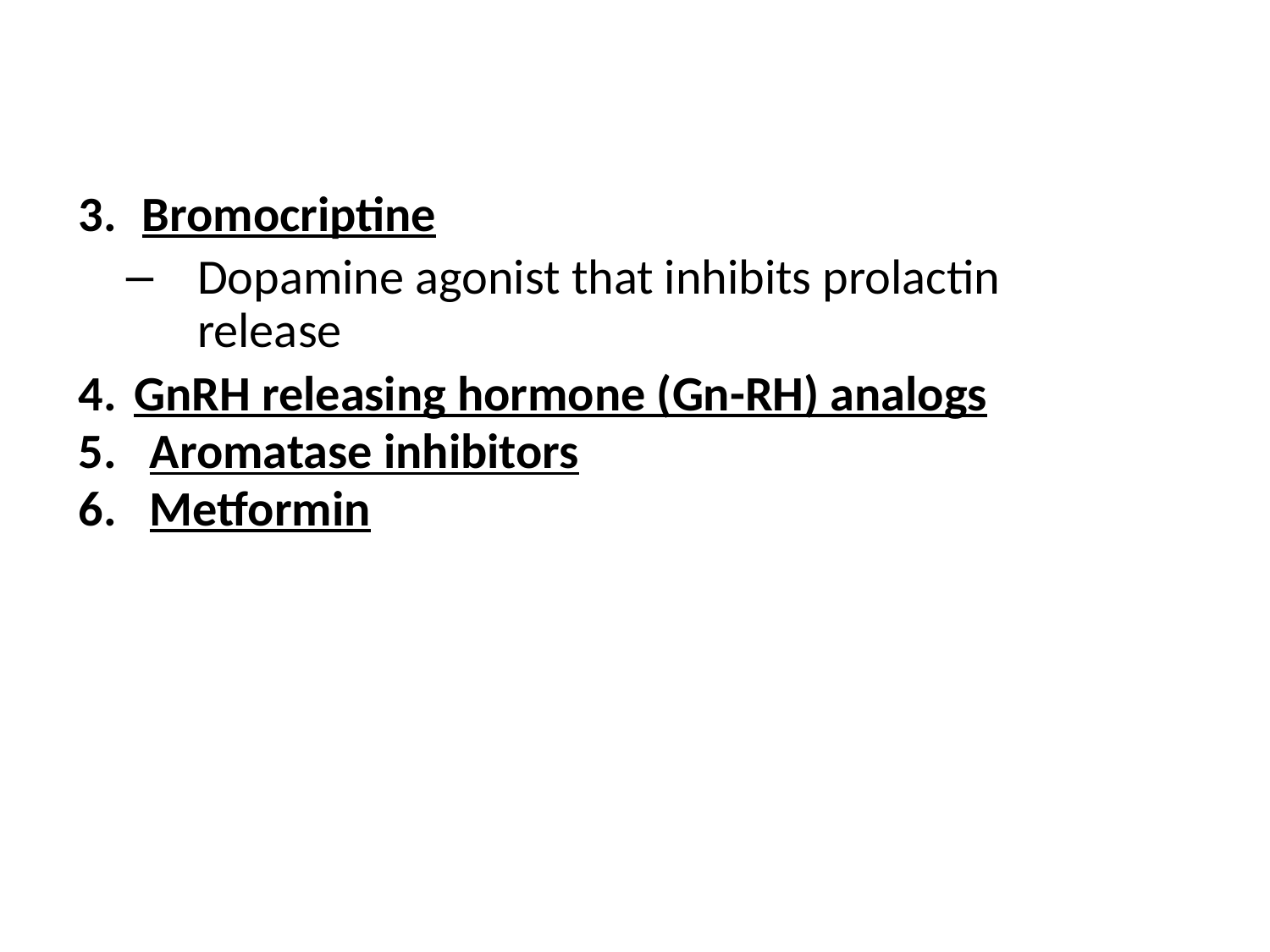

Bromocriptine
Dopamine agonist that inhibits prolactin release
GnRH releasing hormone (Gn-RH) analogs
Aromatase inhibitors
Metformin